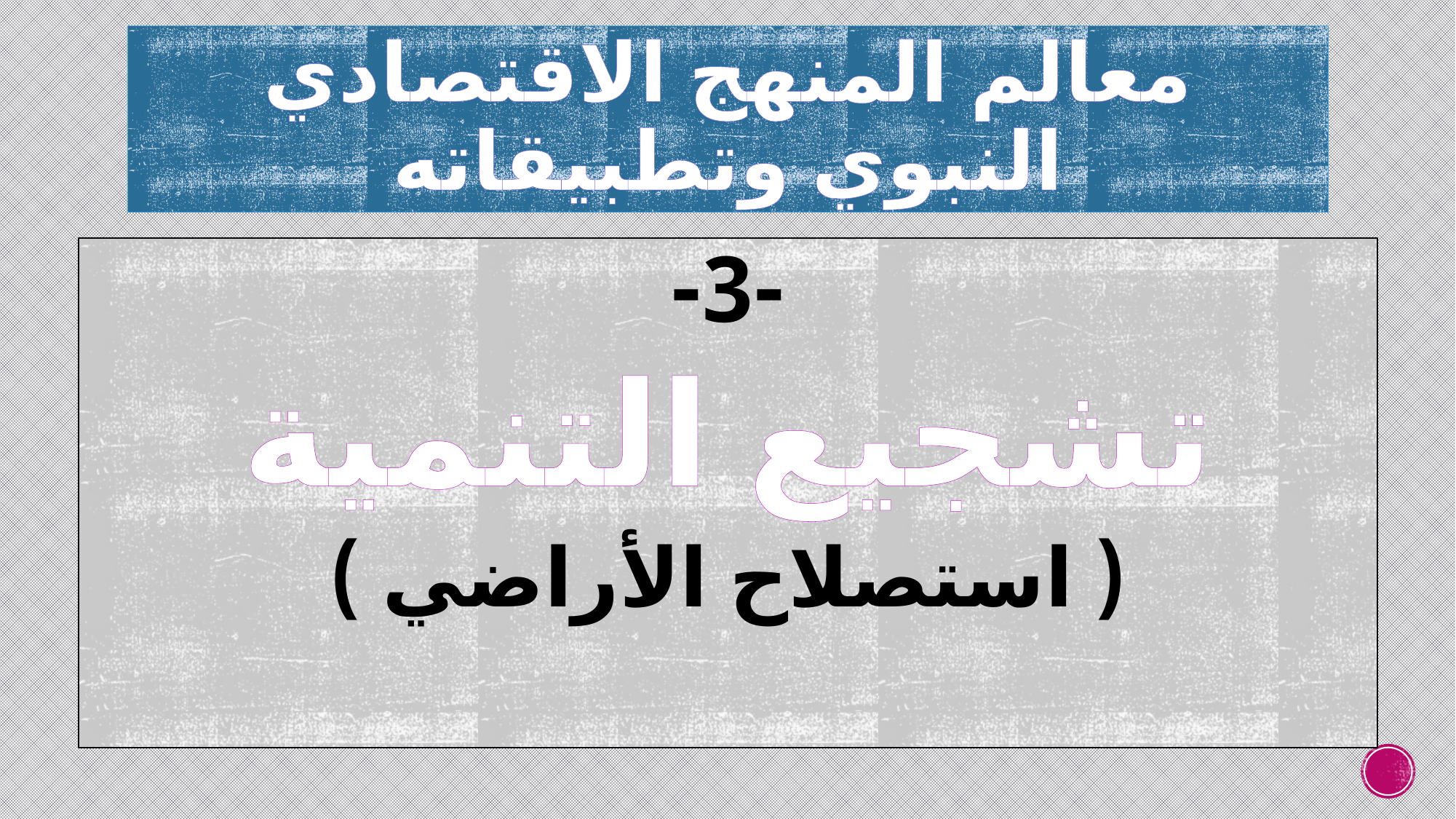

# معالم المنهج الاقتصادي النبوي وتطبيقاته
-3-
تشجيع التنمية
( استصلاح الأراضي )